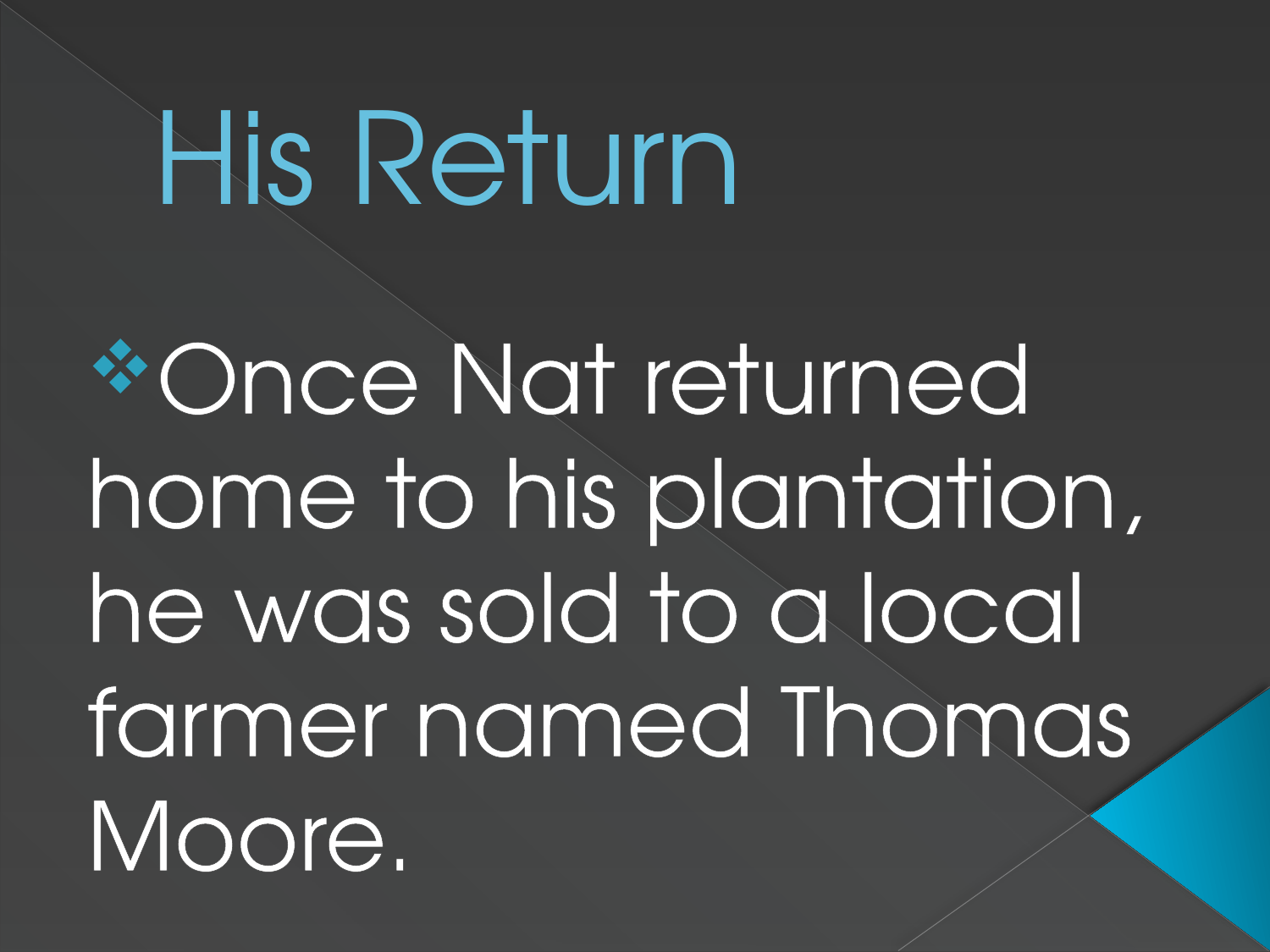

# His Return
Once Nat returned home to his plantation, he was sold to a local farmer named Thomas Moore.